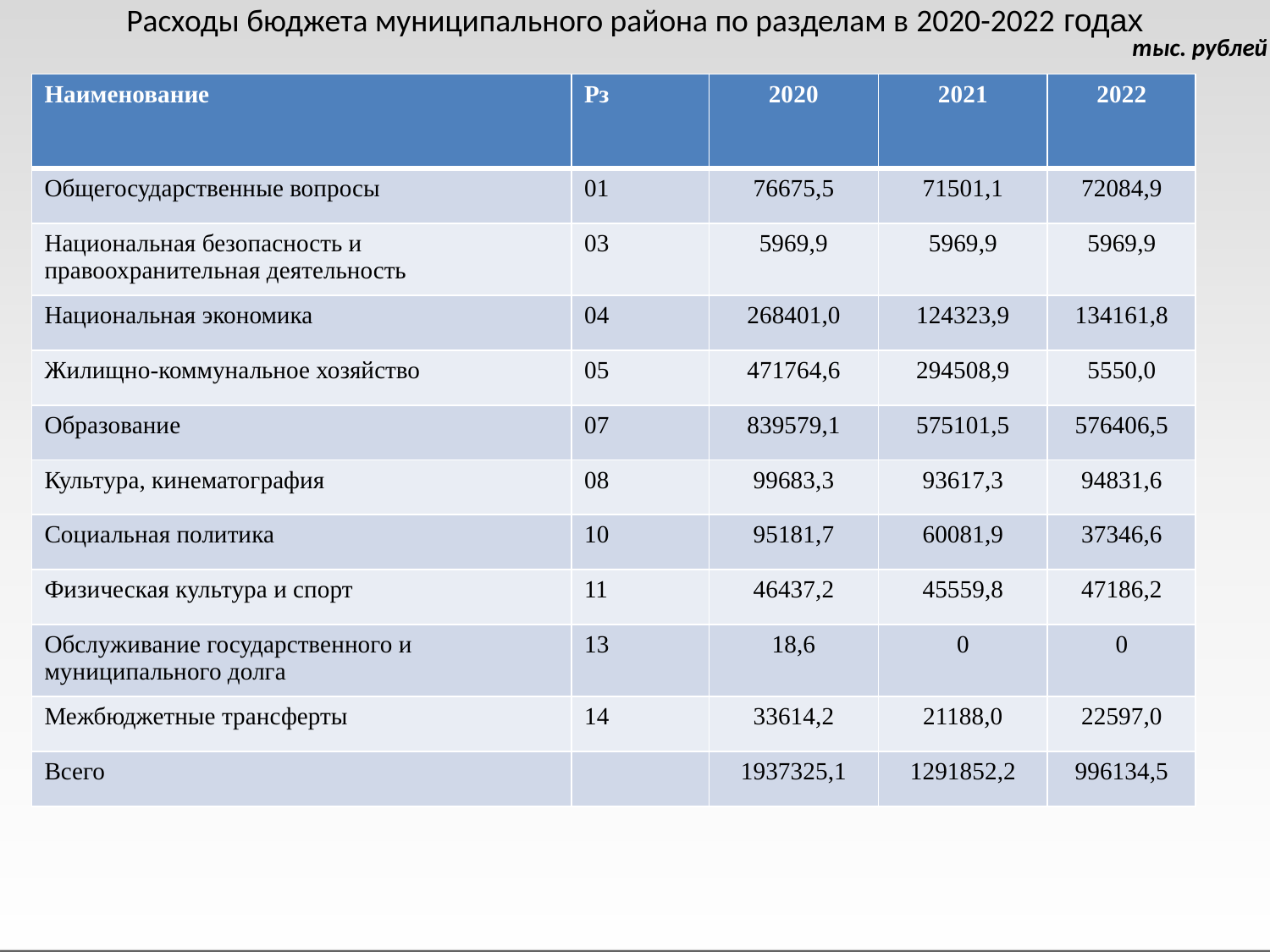

Расходы бюджета муниципального района по разделам в 2020-2022 годах
тыс. рублей
| Наименование | Рз | 2020 | 2021 | 2022 |
| --- | --- | --- | --- | --- |
| Общегосударственные вопросы | 01 | 76675,5 | 71501,1 | 72084,9 |
| Национальная безопасность и правоохранительная деятельность | 03 | 5969,9 | 5969,9 | 5969,9 |
| Национальная экономика | 04 | 268401,0 | 124323,9 | 134161,8 |
| Жилищно-коммунальное хозяйство | 05 | 471764,6 | 294508,9 | 5550,0 |
| Образование | 07 | 839579,1 | 575101,5 | 576406,5 |
| Культура, кинематография | 08 | 99683,3 | 93617,3 | 94831,6 |
| Социальная политика | 10 | 95181,7 | 60081,9 | 37346,6 |
| Физическая культура и спорт | 11 | 46437,2 | 45559,8 | 47186,2 |
| Обслуживание государственного и муниципального долга | 13 | 18,6 | 0 | 0 |
| Межбюджетные трансферты | 14 | 33614,2 | 21188,0 | 22597,0 |
| Всего |  | 1937325,1 | 1291852,2 | 996134,5 |